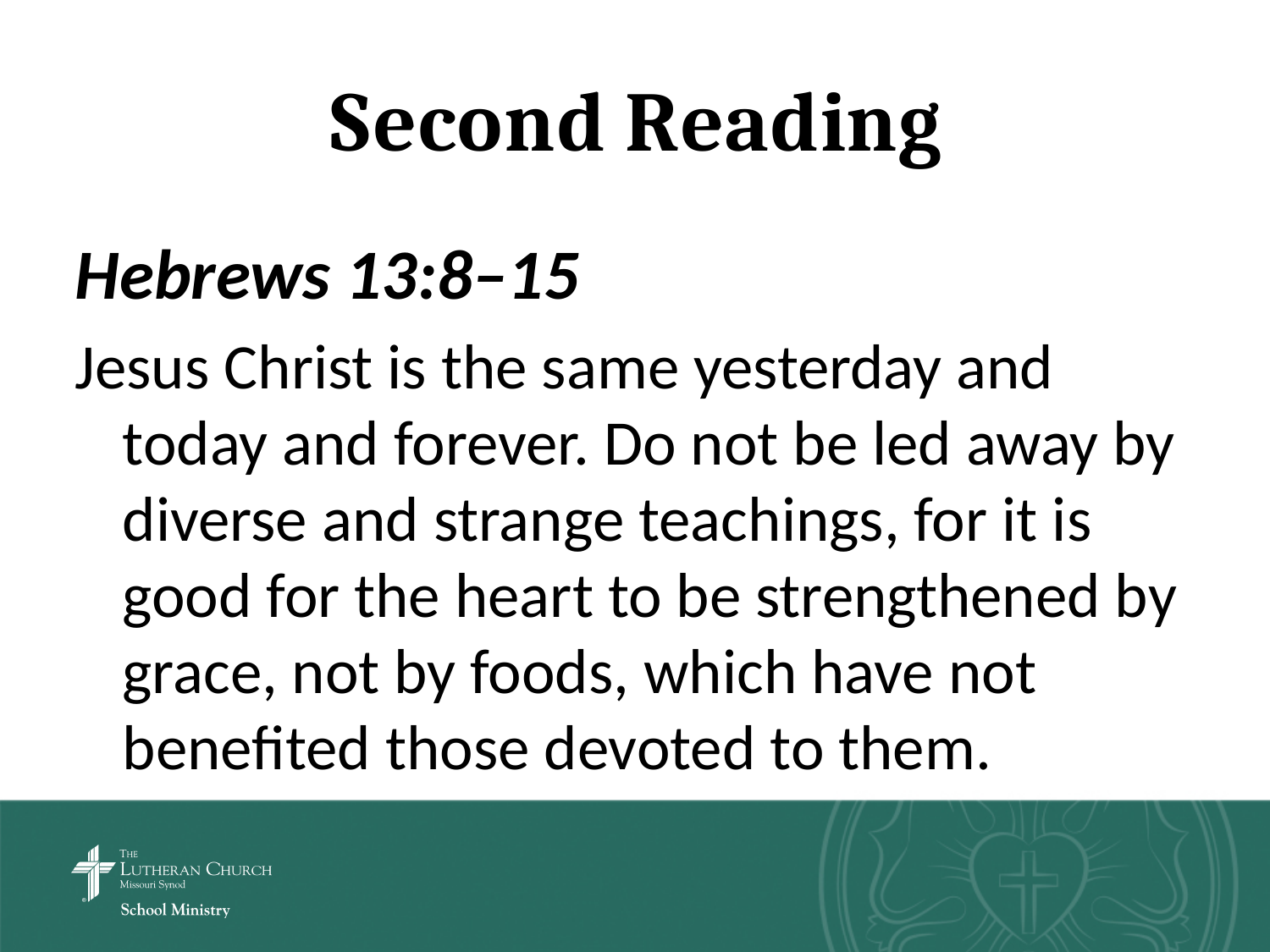

# Second Reading
Hebrews 13:8–15
Jesus Christ is the same yesterday and today and forever. Do not be led away by diverse and strange teachings, for it is good for the heart to be strengthened by grace, not by foods, which have not benefited those devoted to them.